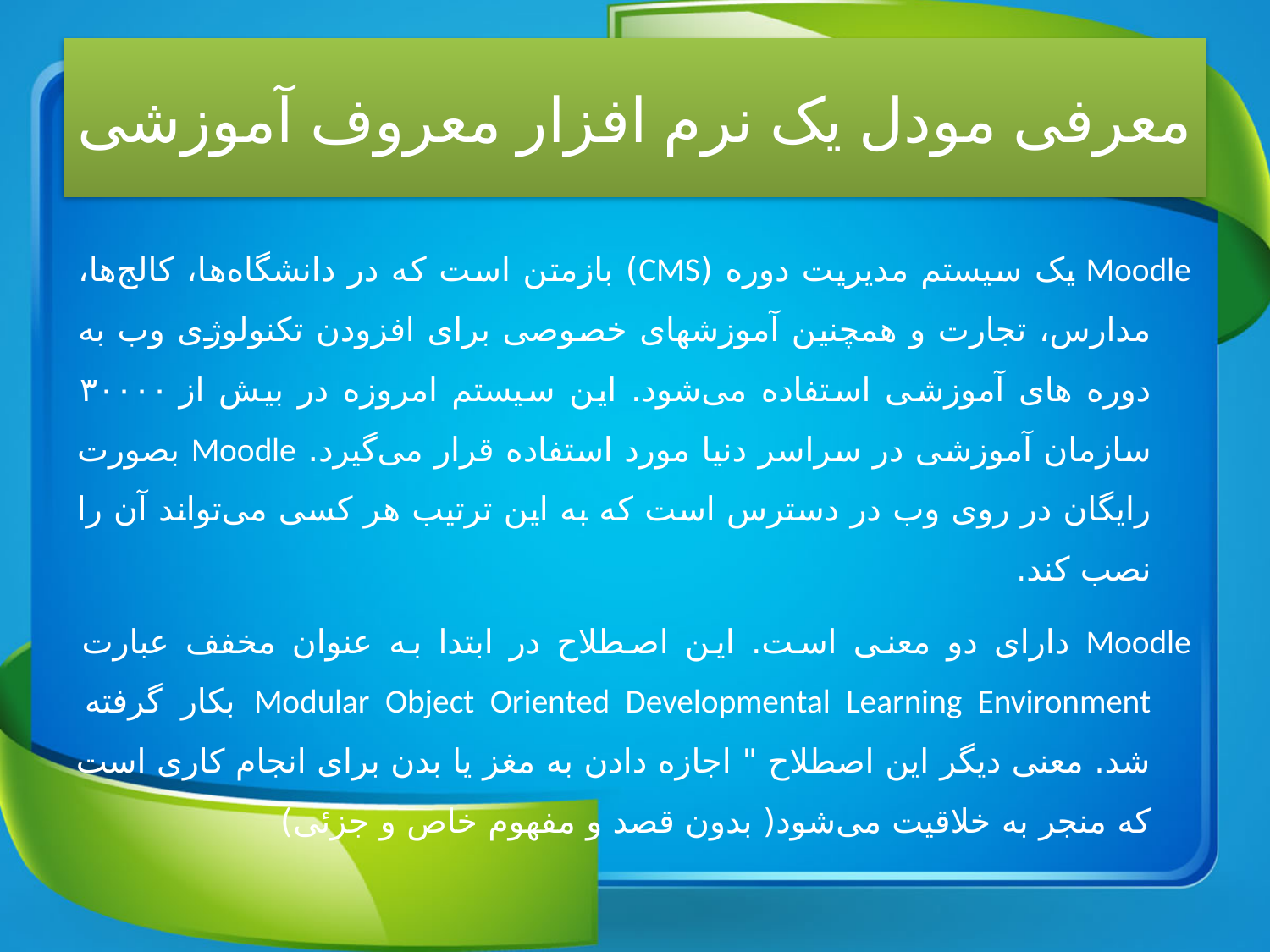

# معرفی مودل یک نرم افزار معروف آموزشی
Moodle یک سیستم مدیریت دوره (CMS) بازمتن است که در دانشگاه‌‌‌‌‌ها، کالج‌‌ها، مدارس، تجارت و همچنین آموزشهای خصوصی برای افزودن تکنولوژی وب به دوره های آموزشی استفاده می‌شود. این سیستم امروزه در بیش از ٣٠٠٠٠ سازمان آموزشی در سراسر دنیا مورد استفاده قرار می‌گیرد. Moodle بصورت رایگان در روی وب در دسترس است که به این ترتیب هر کسی می‌تواند آن را نصب کند.
Moodle دارای دو معنی است. این اصطلاح در ابتدا به عنوان مخفف عبارت Modular Object Oriented Developmental Learning Environment بکار گرفته شد. معنی دیگر این اصطلاح " اجازه دادن به مغز یا بدن برای انجام کاری است که منجر به خلاقیت می‌شود( بدون قصد و مفهوم خاص و جزئی)